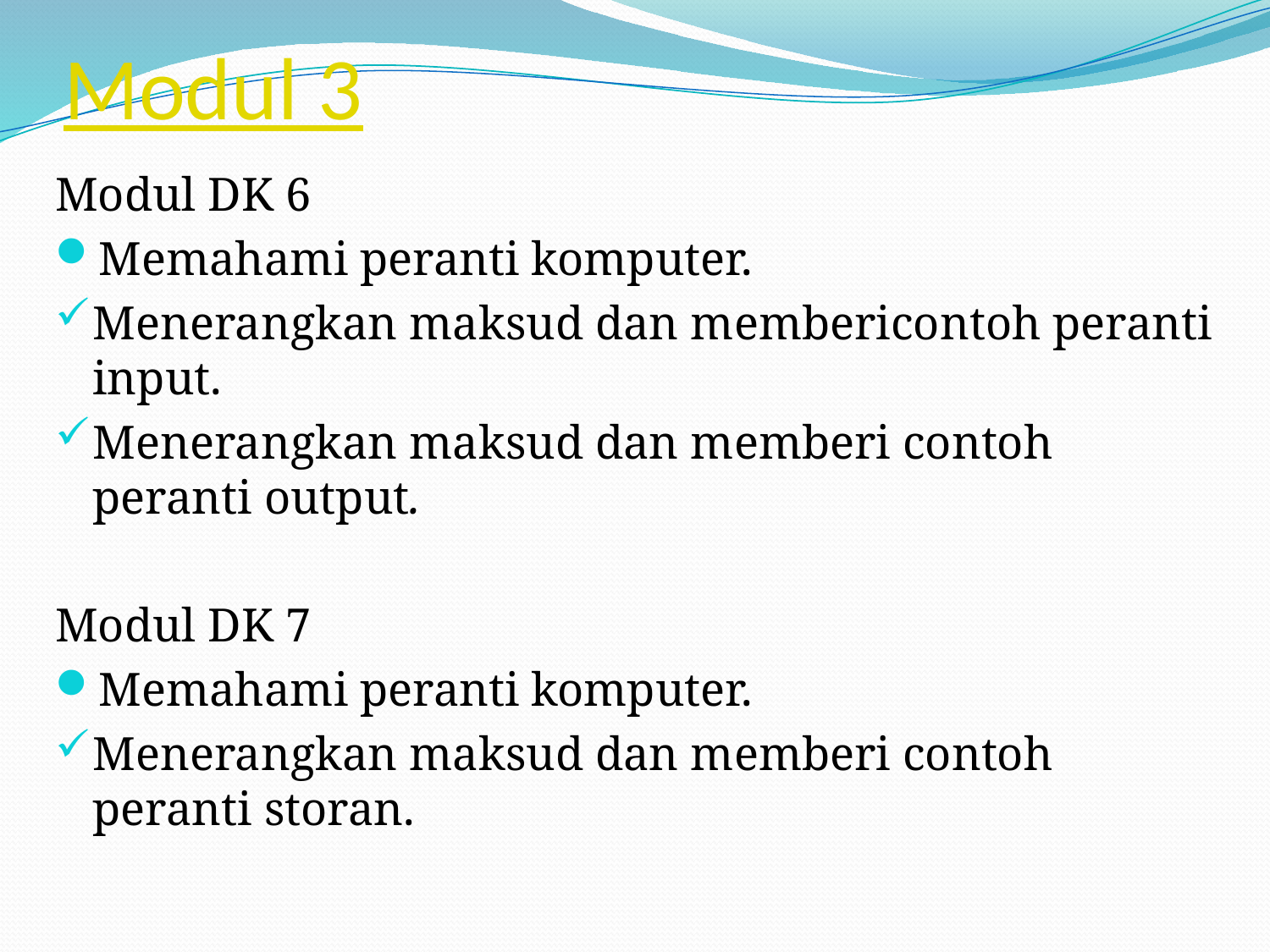

# Modul 3
Modul DK 6
Memahami peranti komputer.
Menerangkan maksud dan membericontoh peranti input.
Menerangkan maksud dan memberi contoh peranti output.

Modul DK 7
Memahami peranti komputer.
Menerangkan maksud dan memberi contoh peranti storan.